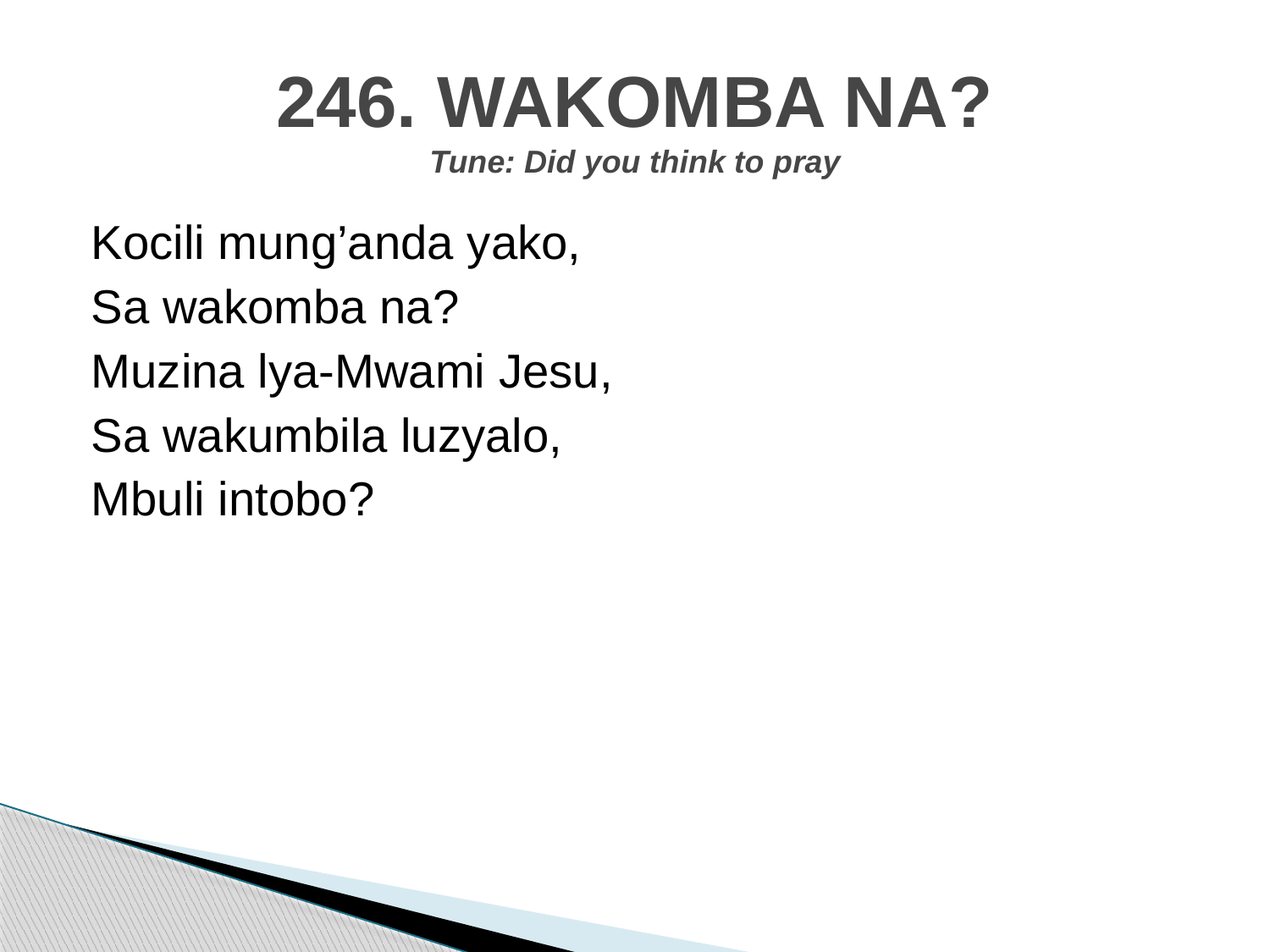

# 246. WAKOMBA NA? Tune: Did you think to pray
Kocili mung’anda yako,
Sa wakomba na?
Muzina lya-Mwami Jesu,
Sa wakumbila luzyalo,
Mbuli intobo?